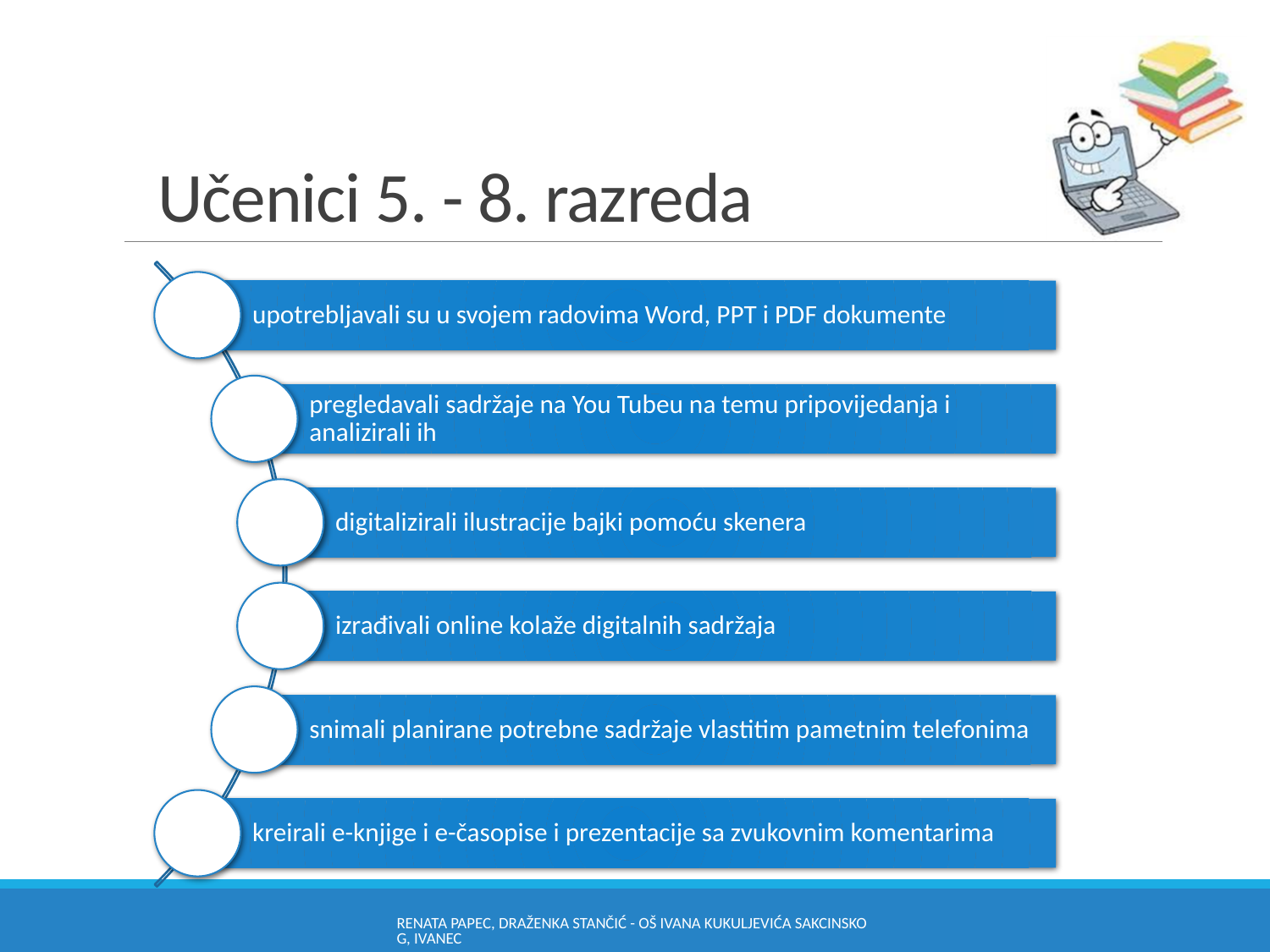

# Učenici 5. - 8. razreda
upotrebljavali su u svojem radovima Word, PPT i PDF dokumente
pregledavali sadržaje na You Tubeu na temu pripovijedanja i analizirali ih
digitalizirali ilustracije bajki pomoću skenera
izrađivali online kolaže digitalnih sadržaja
snimali planirane potrebne sadržaje vlastitim pametnim telefonima
kreirali e-knjige i e-časopise i prezentacije sa zvukovnim komentarima
Renata Papec, Draženka Stančić - OŠ Ivana Kukuljevića Sakcinskog, Ivanec